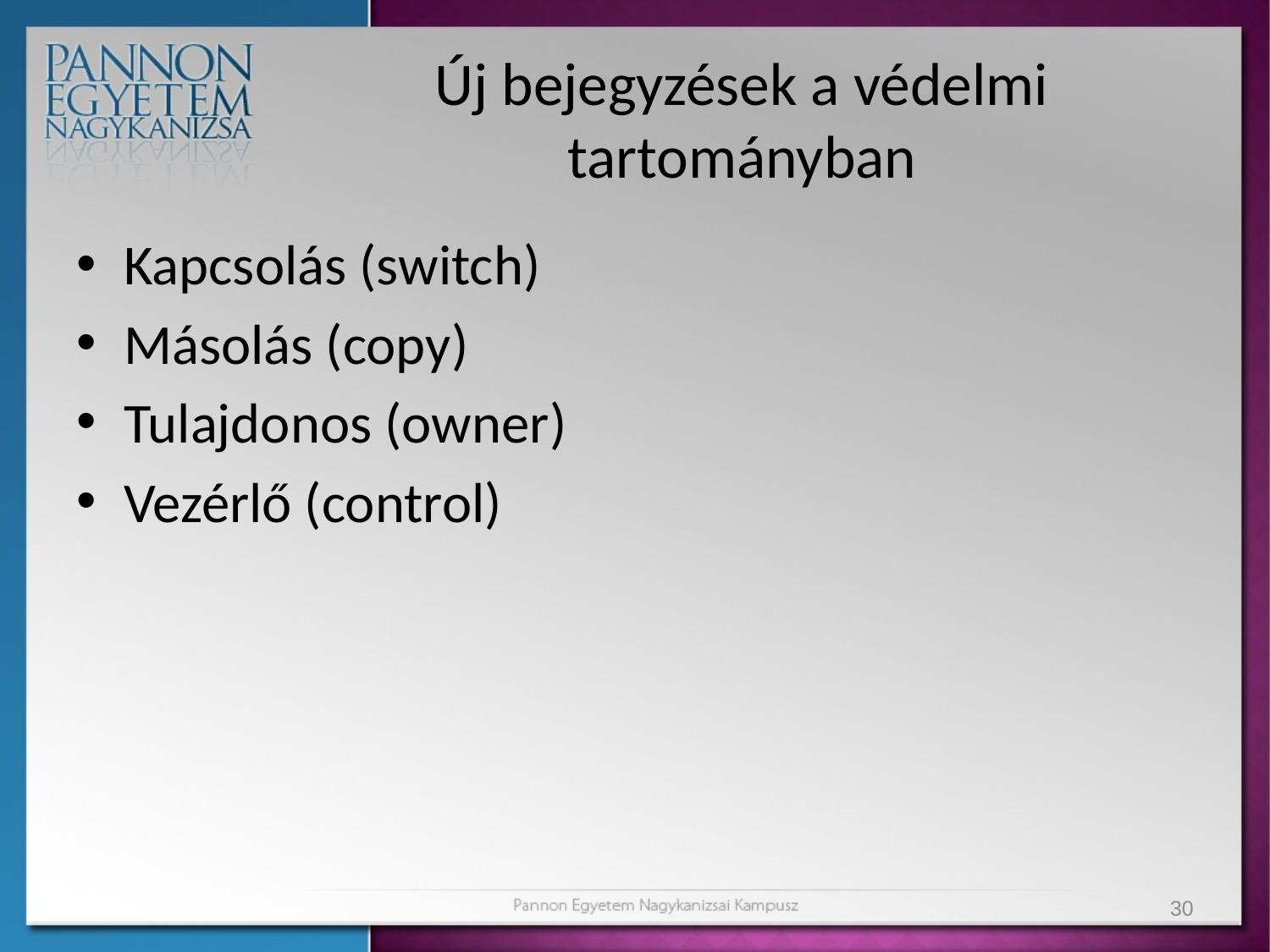

# Új bejegyzések a védelmi tartományban
Kapcsolás (switch)
Másolás (copy)
Tulajdonos (owner)
Vezérlő (control)
30